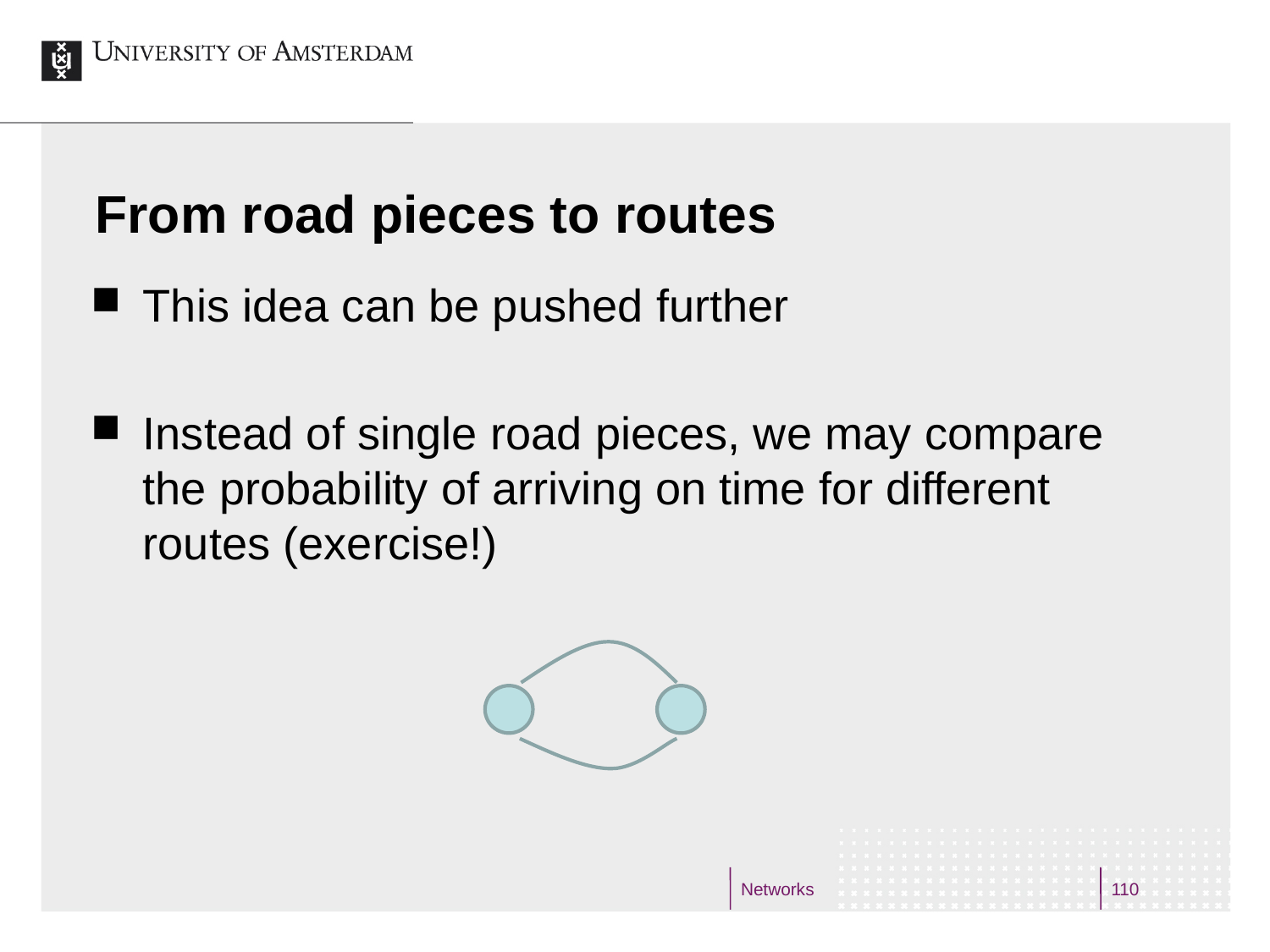

# From road pieces to routes
This idea can be pushed further

Instead of single road pieces, we may compare the probability of arriving on time for different routes (exercise!)

Networks
110